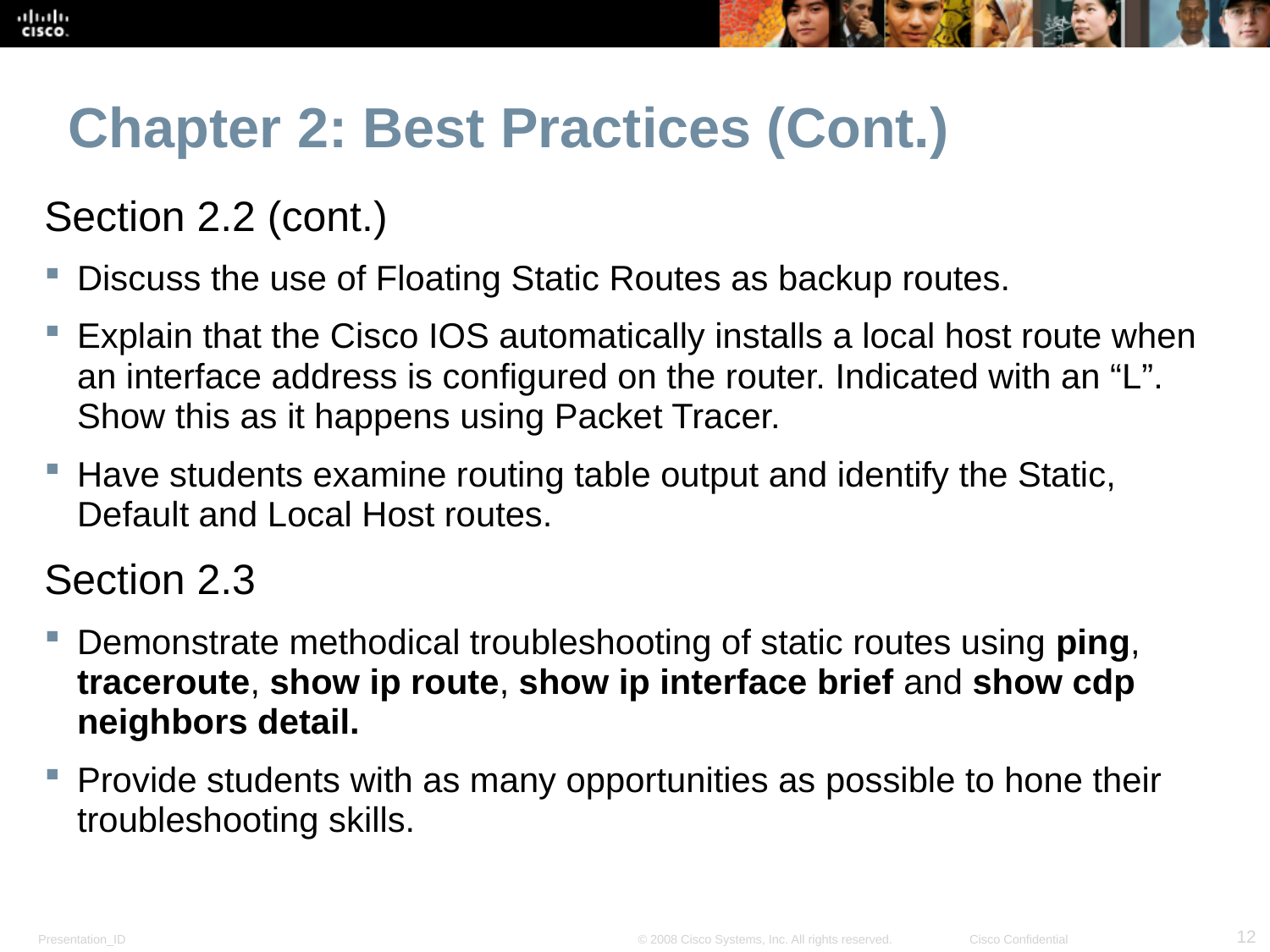

Chapter 2: Best Practices (Cont.)
Section 2.2 (cont.)
Discuss the use of Floating Static Routes as backup routes.
Explain that the Cisco IOS automatically installs a local host route when an interface address is configured on the router. Indicated with an “L”. Show this as it happens using Packet Tracer.
Have students examine routing table output and identify the Static, Default and Local Host routes.
Section 2.3
Demonstrate methodical troubleshooting of static routes using ping, traceroute, show ip route, show ip interface brief and show cdp neighbors detail.
Provide students with as many opportunities as possible to hone their troubleshooting skills.